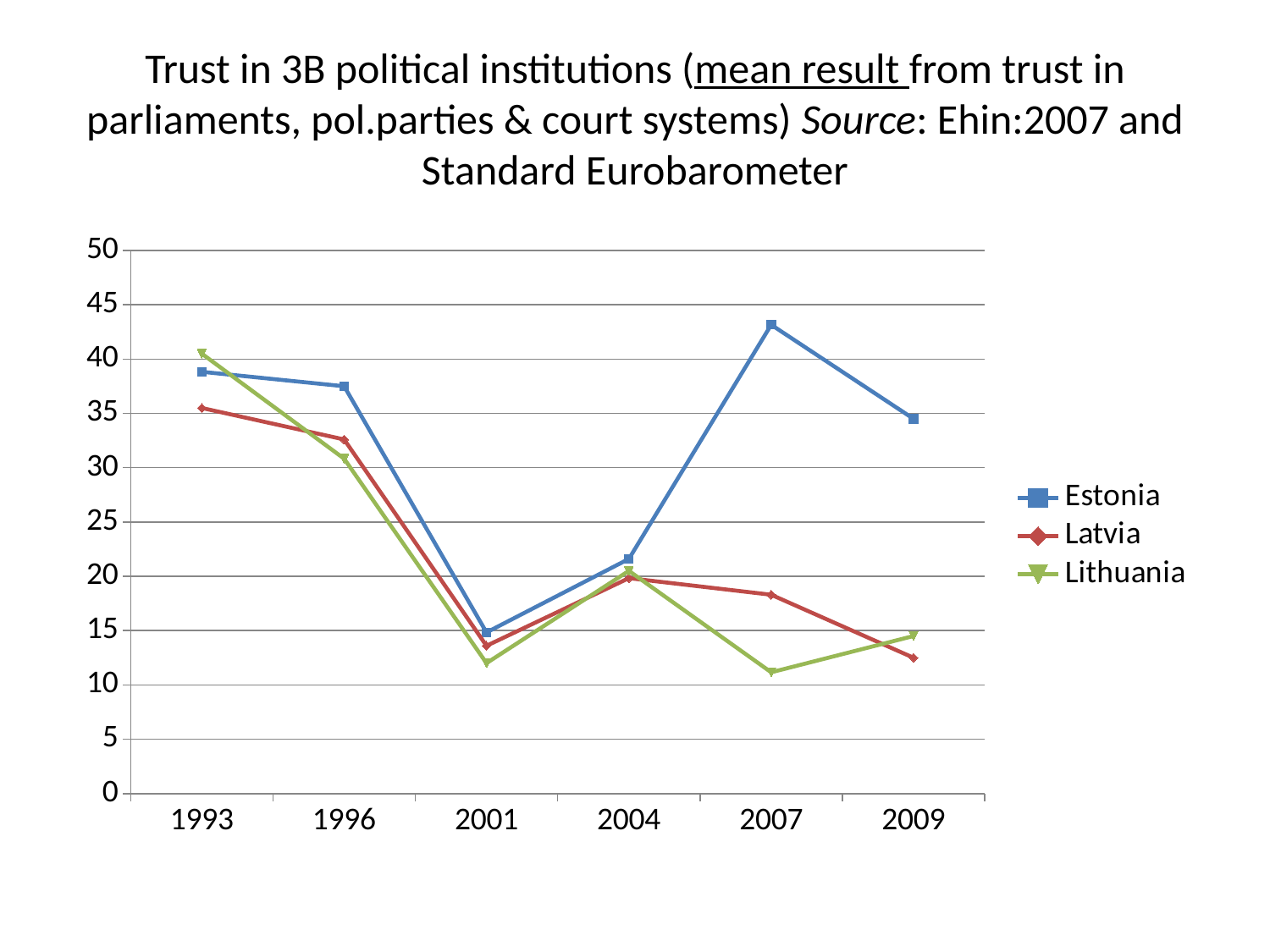

# Trust in 3B political institutions (mean result from trust in parliaments, pol.parties & court systems) Source: Ehin:2007 and Standard Eurobarometer

### Chart

| Category | Estonia  | Latvia | Lithuania |
|---|---|---|---|
| 1993 | 38.83 | 35.5 | 40.5 |
| 1996 | 37.5 | 32.6 | 30.830000000000005 |
| 2001 | 14.83 | 13.6 | 12.0 |
| 2004 | 21.6 | 19.829999999999988 | 20.5 |
| 2007 | 43.16000000000001 | 18.3 | 11.16 |
| 2009 | 34.5 | 12.5 | 14.5 |